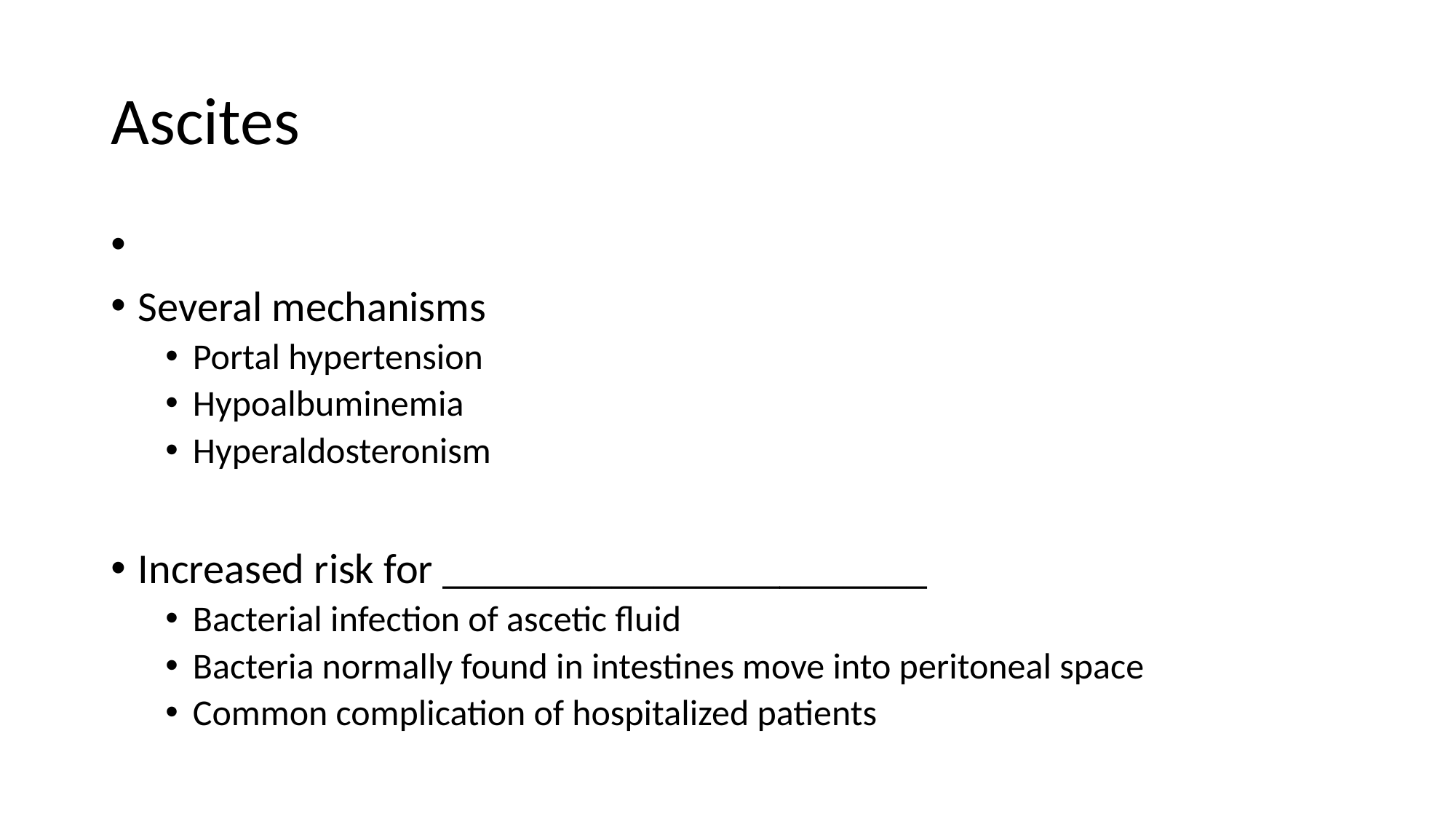

# Ascites

Several mechanisms
Portal hypertension
Hypoalbuminemia
Hyperaldosteronism

Increased risk for _______________________
Bacterial infection of ascetic fluid
Bacteria normally found in intestines move into peritoneal space
Common complication of hospitalized patients